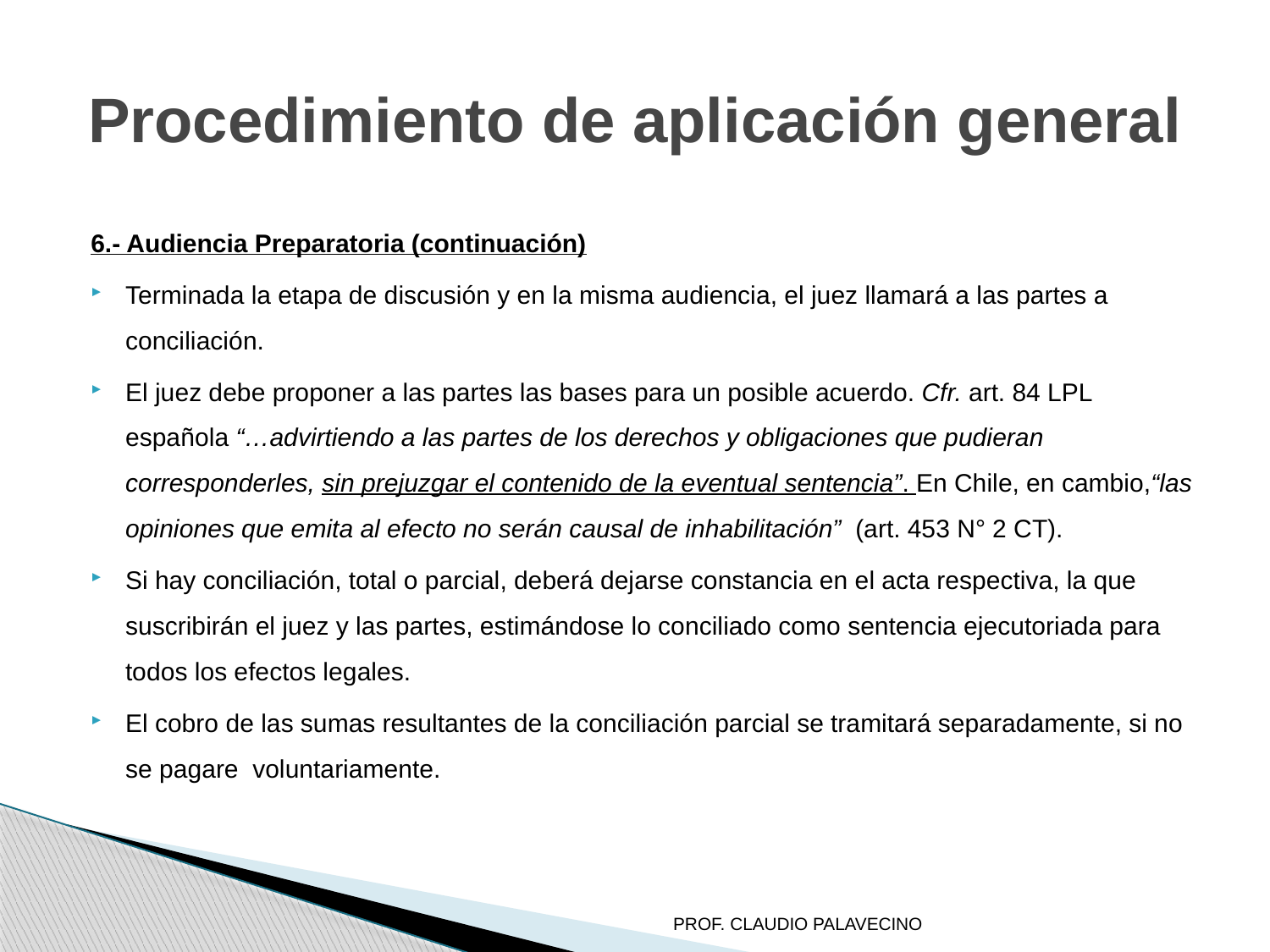

# Procedimiento de aplicación general
6.- Audiencia Preparatoria (continuación)
Terminada la etapa de discusión y en la misma audiencia, el juez llamará a las partes a conciliación.
El juez debe proponer a las partes las bases para un posible acuerdo. Cfr. art. 84 LPL española “…advirtiendo a las partes de los derechos y obligaciones que pudieran corresponderles, sin prejuzgar el contenido de la eventual sentencia”. En Chile, en cambio,“las opiniones que emita al efecto no serán causal de inhabilitación”  (art. 453 N° 2 CT).
Si hay conciliación, total o parcial, deberá dejarse constancia en el acta respectiva, la que suscribirán el juez y las partes, estimándose lo conciliado como sentencia ejecutoriada para todos los efectos legales.
El cobro de las sumas resultantes de la conciliación parcial se tramitará separadamente, si no se pagare  voluntariamente.

PROF. CLAUDIO PALAVECINO